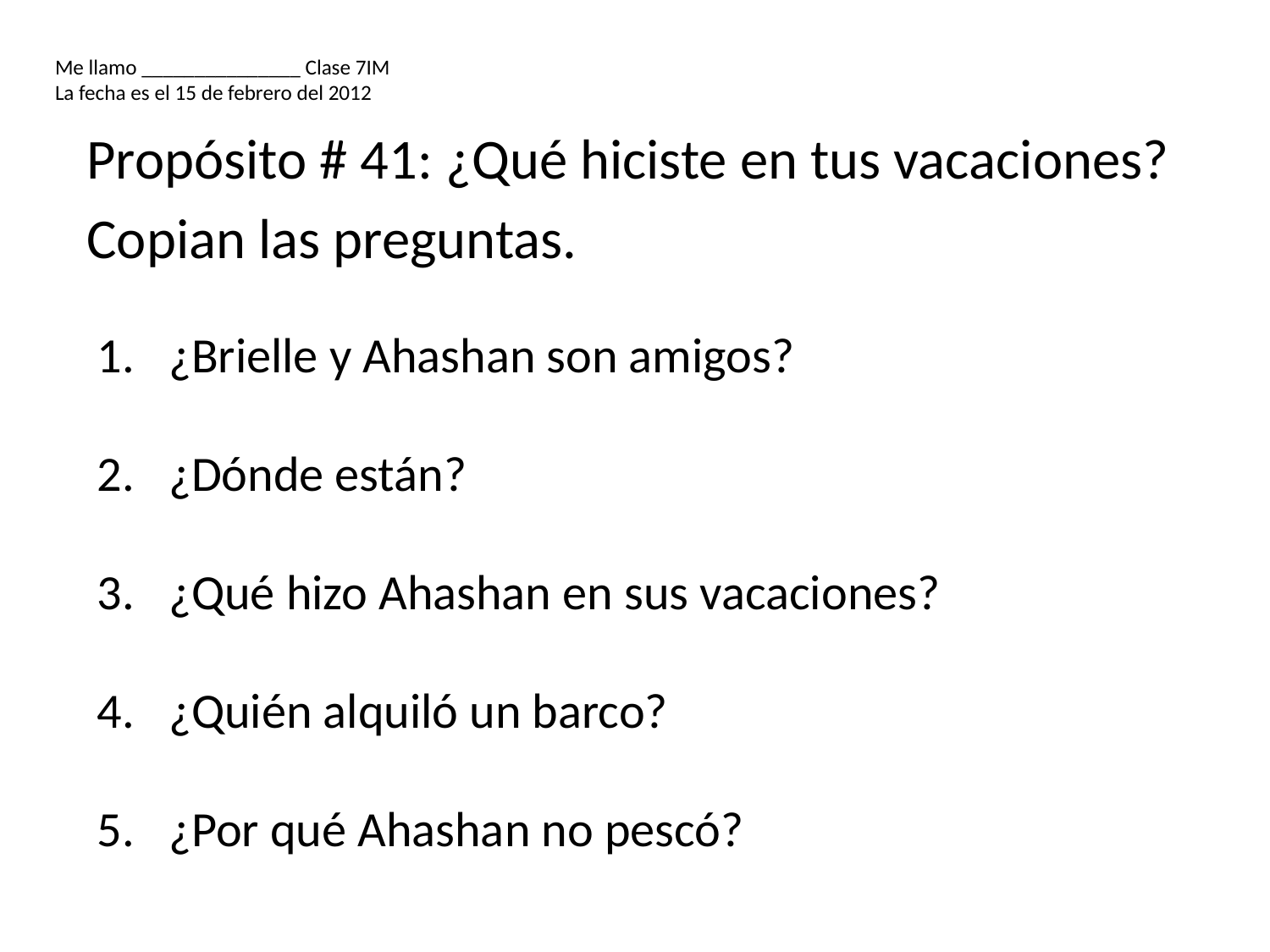

Me llamo _______________ Clase 7IM
La fecha es el 15 de febrero del 2012
Propósito # 41: ¿Qué hiciste en tus vacaciones?
Copian las preguntas.
¿Brielle y Ahashan son amigos?

¿Dónde están?

¿Qué hizo Ahashan en sus vacaciones?

¿Quién alquiló un barco?

¿Por qué Ahashan no pescó?